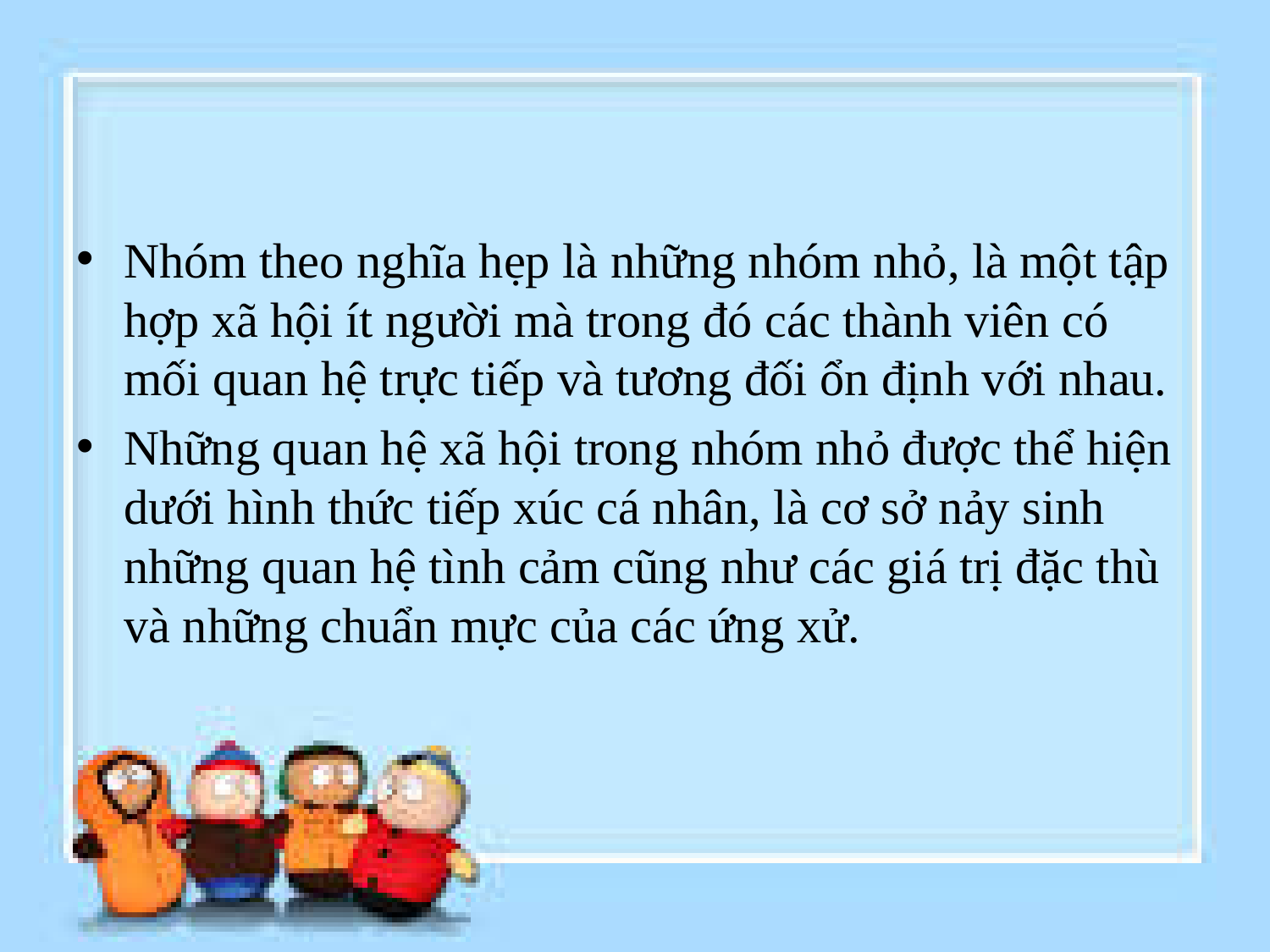

Nhóm theo nghĩa hẹp là những nhóm nhỏ, là một tập hợp xã hội ít người mà trong đó các thành viên có mối quan hệ trực tiếp và tương đối ổn định với nhau.
Những quan hệ xã hội trong nhóm nhỏ được thể hiện dưới hình thức tiếp xúc cá nhân, là cơ sở nảy sinh những quan hệ tình cảm cũng như các giá trị đặc thù và những chuẩn mực của các ứng xử.